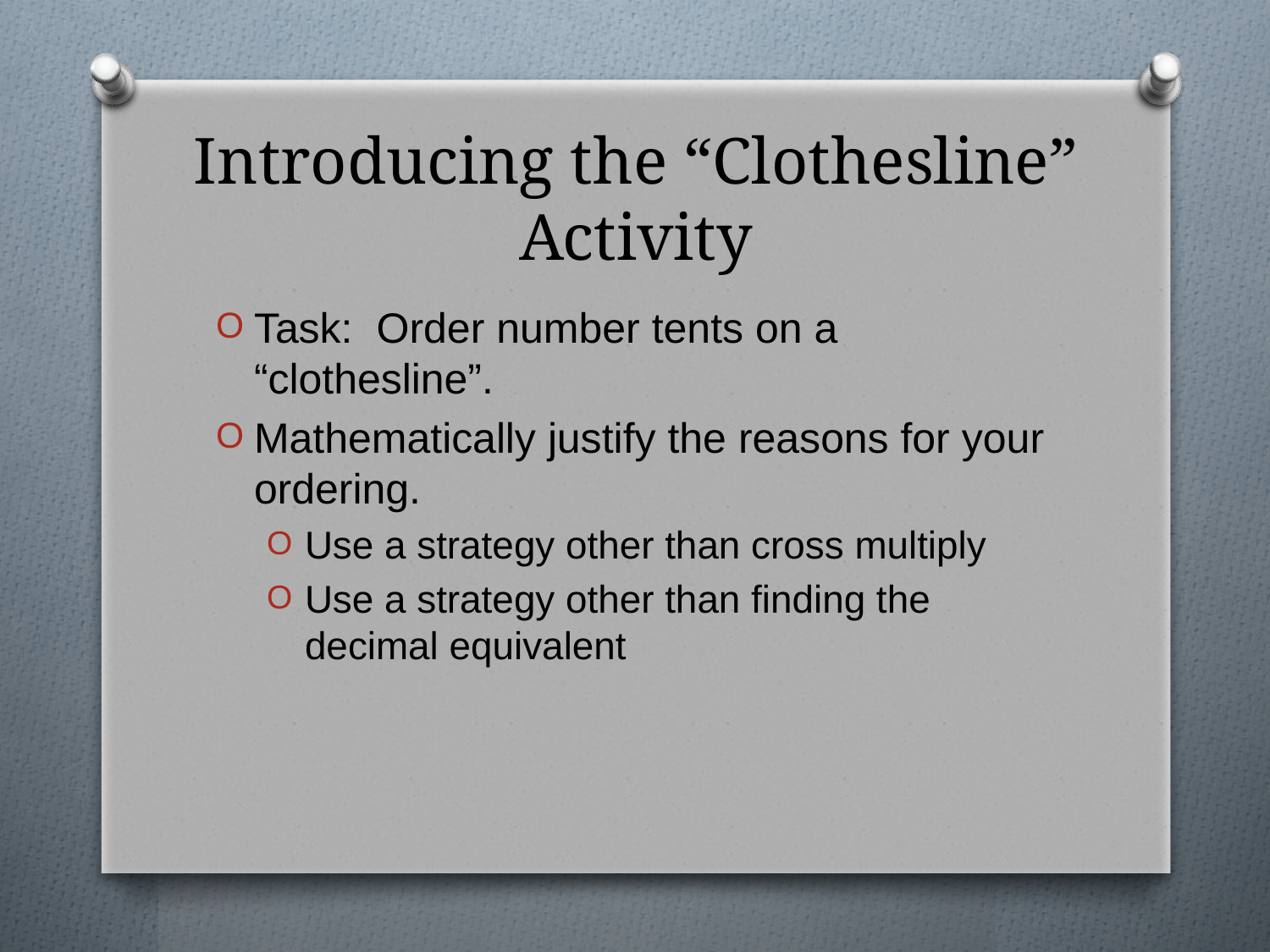

# Introducing the “Clothesline” Activity
Task:  Order number tents on a “clothesline”.
Mathematically justify the reasons for your ordering.
Use a strategy other than cross multiply
Use a strategy other than finding the decimal equivalent